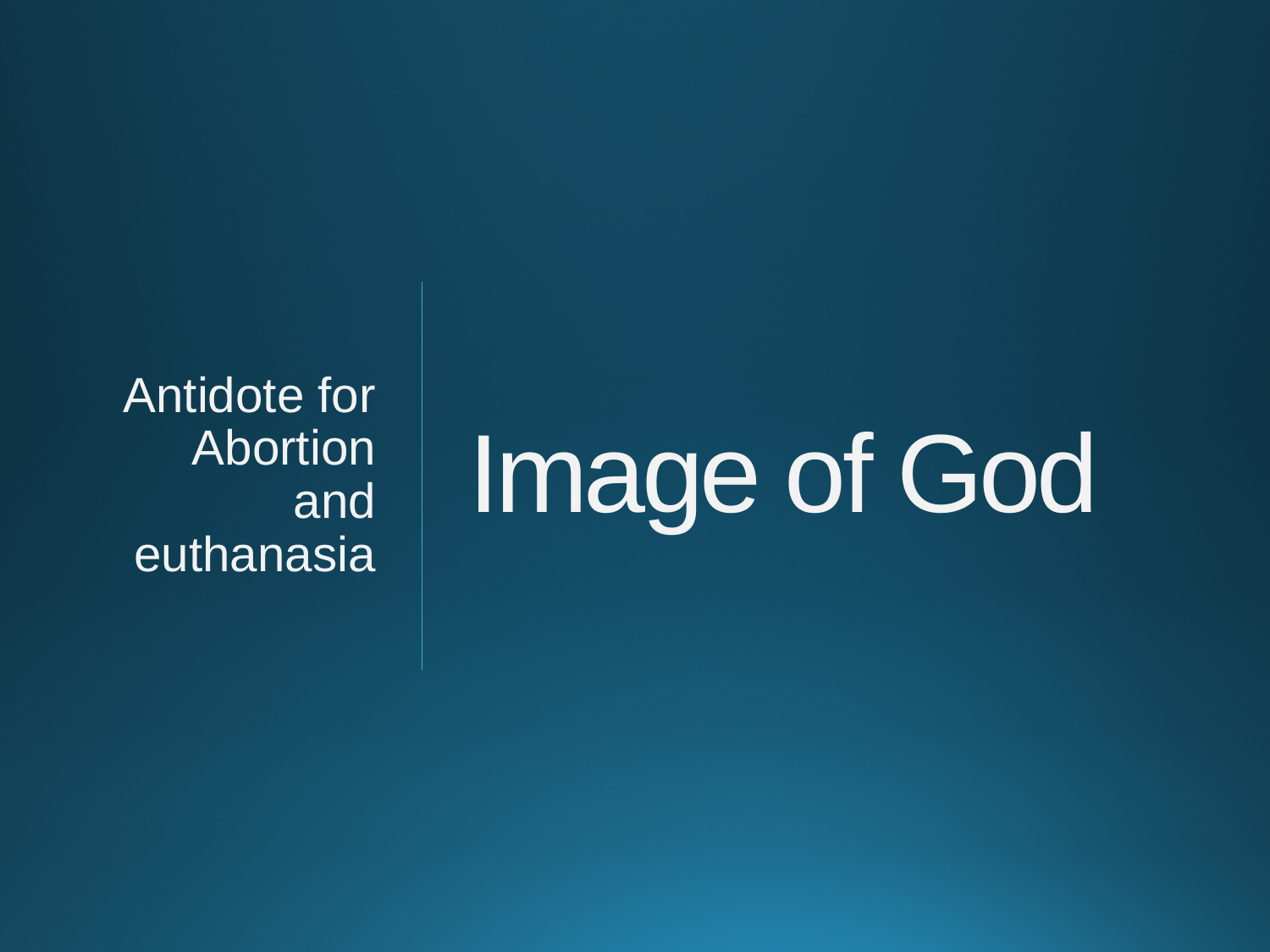

# Image of God
Antidote for Abortion and euthanasia